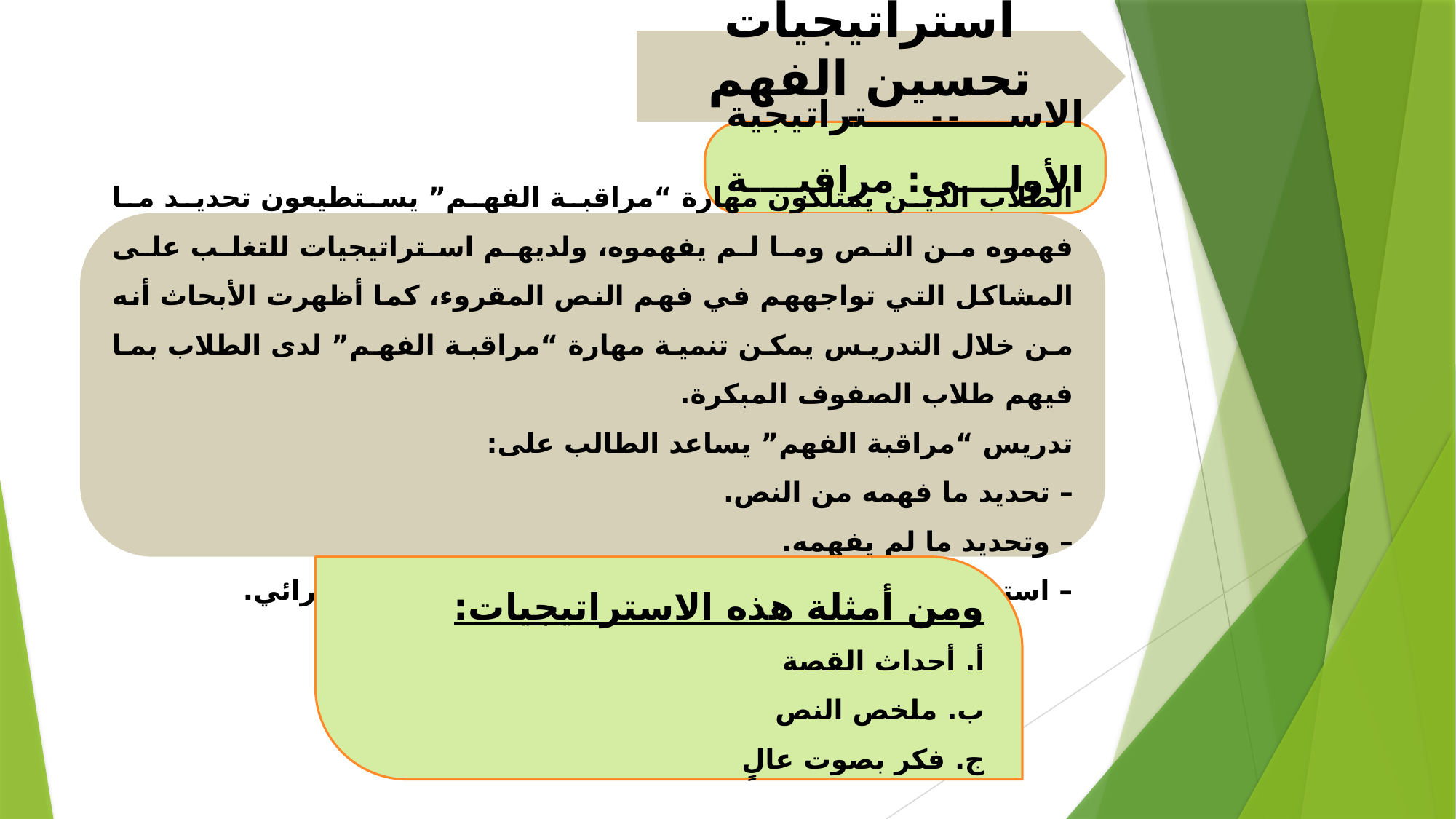

استراتيجيات تحسين الفهم القرائي
الاستراتيجية الأولى: مراقبة الفهم
الطلاب الذين يمتلكون مهارة “مراقبة الفهم” يستطيعون تحديد ما فهموه من النص وما لم يفهموه، ولديهم استراتيجيات للتغلب على المشاكل التي تواجههم في فهم النص المقروء، كما أظهرت الأبحاث أنه من خلال التدريس يمكن تنمية مهارة “مراقبة الفهم” لدى الطلاب بما فيهم طلاب الصفوف المبكرة.
تدريس “مراقبة الفهم” يساعد الطالب على:
– تحديد ما فهمه من النص.
– وتحديد ما لم يفهمه.
– استخدام الاستراتيجيات المناسبة لحل مشاكل الفهم القرائي.
ومن أمثلة هذه الاستراتيجيات:
أ. أحداث القصة
ب. ملخص النص
ج. فكر بصوت عالٍ